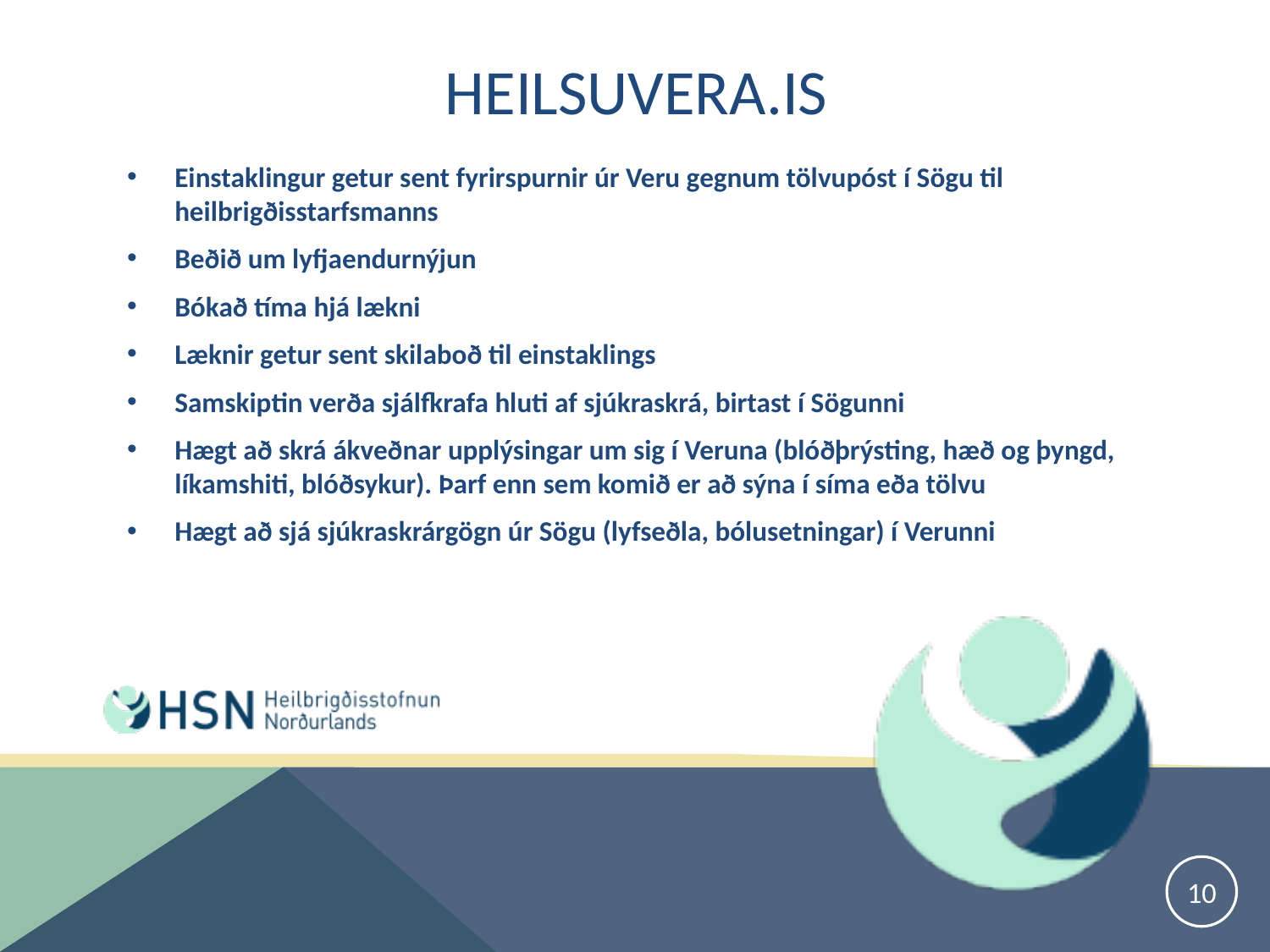

# Heilsuvera.is
Einstaklingur getur sent fyrirspurnir úr Veru gegnum tölvupóst í Sögu til heilbrigðisstarfsmanns
Beðið um lyfjaendurnýjun
Bókað tíma hjá lækni
Læknir getur sent skilaboð til einstaklings
Samskiptin verða sjálfkrafa hluti af sjúkraskrá, birtast í Sögunni
Hægt að skrá ákveðnar upplýsingar um sig í Veruna (blóðþrýsting, hæð og þyngd, líkamshiti, blóðsykur). Þarf enn sem komið er að sýna í síma eða tölvu
Hægt að sjá sjúkraskrárgögn úr Sögu (lyfseðla, bólusetningar) í Verunni

10